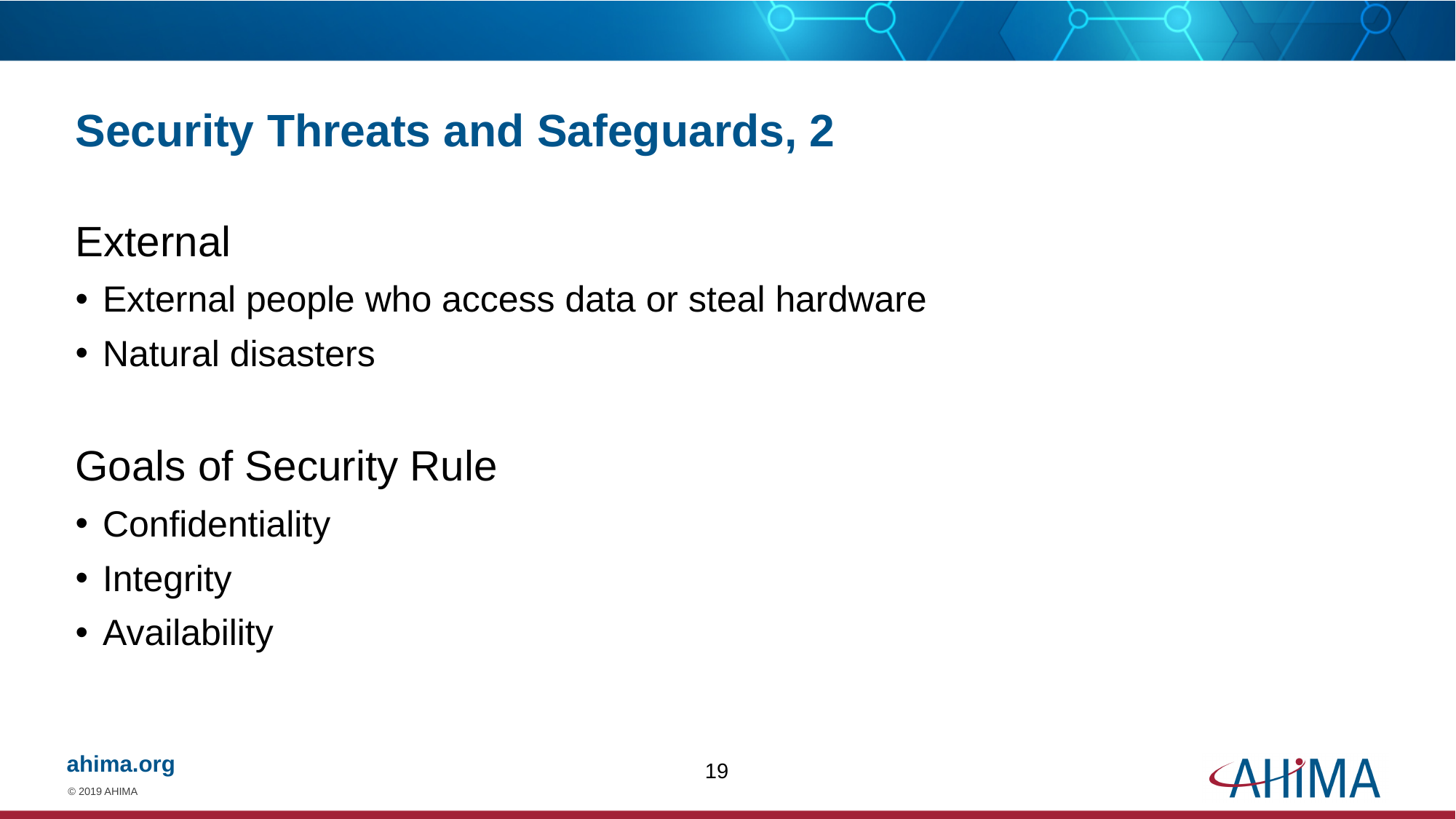

# Security Threats and Safeguards, 2
External
External people who access data or steal hardware
Natural disasters

Goals of Security Rule
Confidentiality
Integrity
Availability